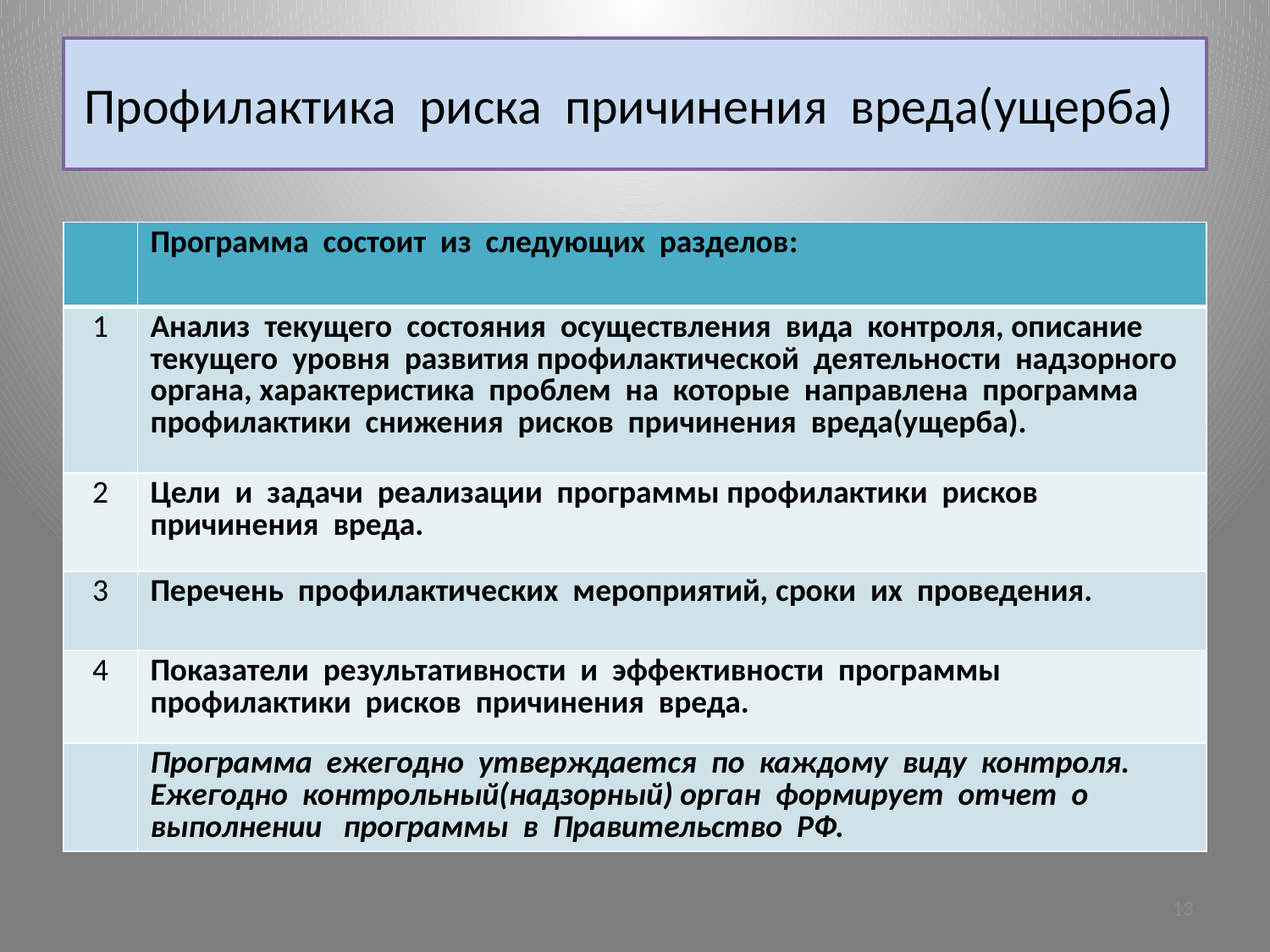

# Профилактика  риска  причинения  вреда(ущерба)
|  | Программа состоит из следующих разделов: |
| --- | --- |
| 1 | Анализ текущего состояния осуществления вида контроля, описание текущего уровня развития профилактической деятельности надзорного органа, характеристика проблем на которые направлена программа профилактики снижения рисков причинения вреда(ущерба). |
| 2 | Цели и задачи реализации программы профилактики рисков причинения вреда. |
| 3 | Перечень профилактических мероприятий, сроки их проведения. |
| 4 | Показатели результативности и эффективности программы профилактики рисков причинения вреда. |
|  | Программа ежегодно утверждается по каждому виду контроля. Ежегодно контрольный(надзорный) орган формирует отчет о выполнении программы в Правительство РФ. |
13